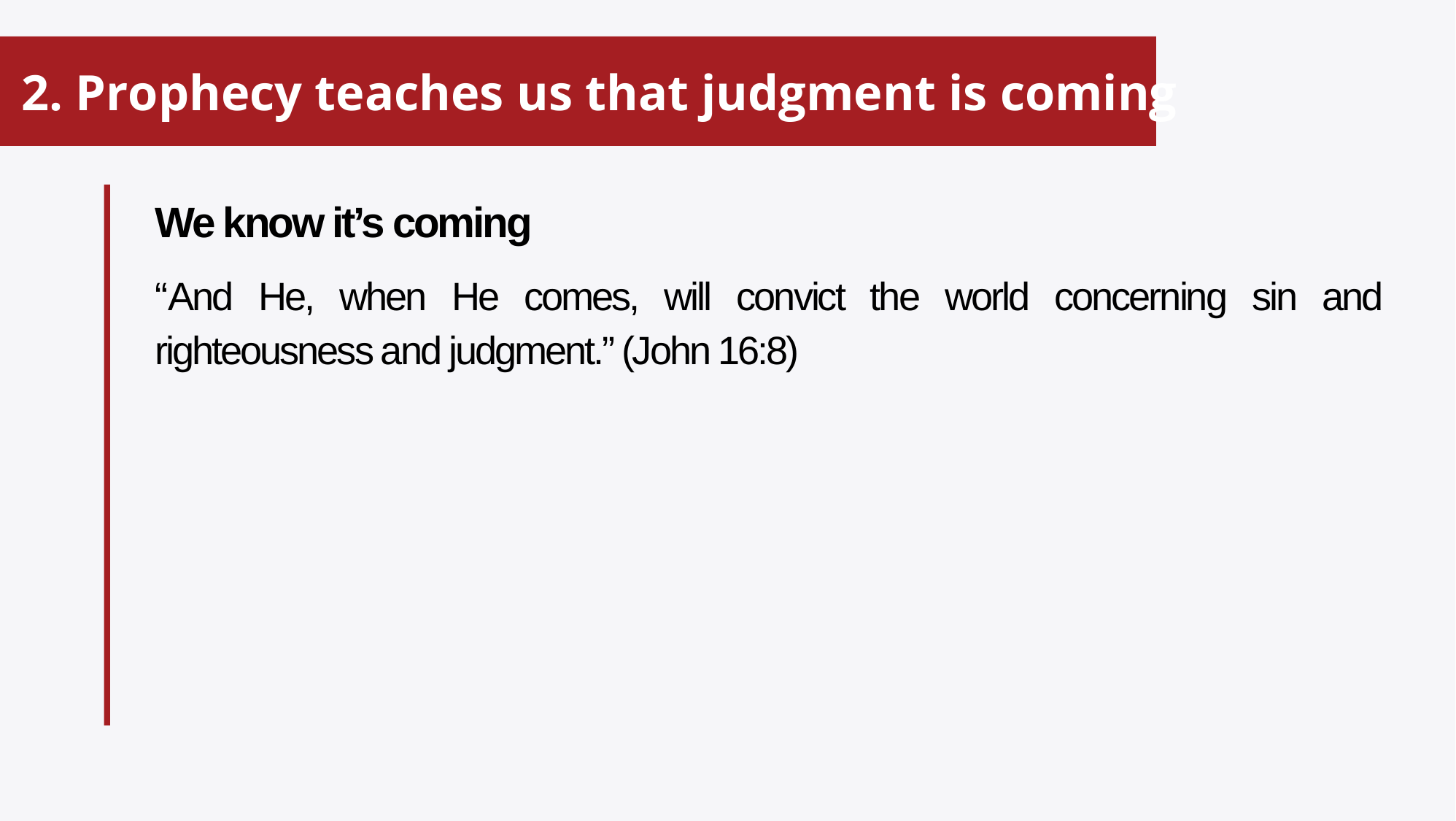

# 2. Prophecy teaches us that judgment is coming
We know it’s coming
“And He, when He comes, will convict the world concerning sin and righteousness and judgment.” (John 16:8)